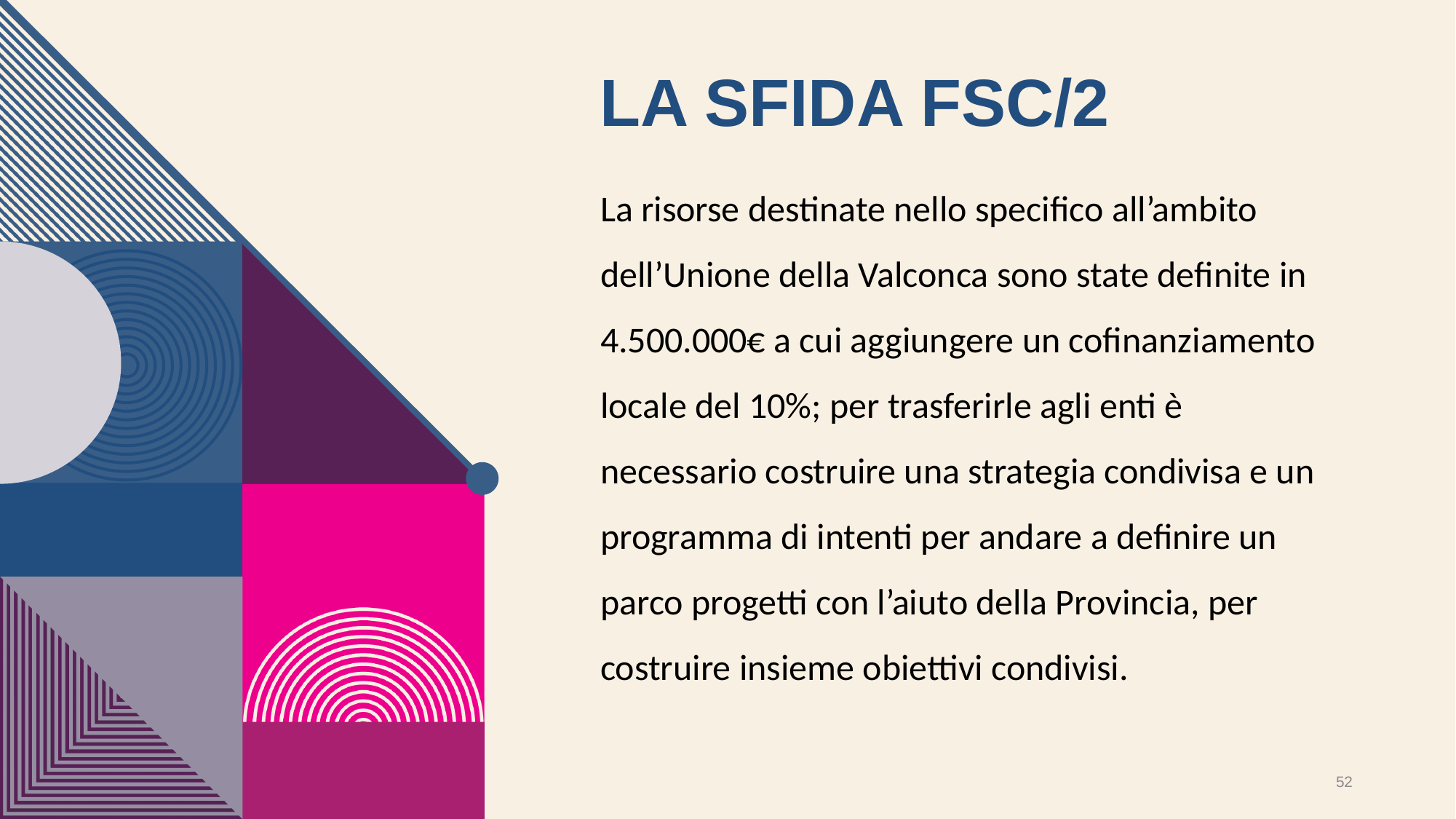

# La sfida fsc/2
La risorse destinate nello specifico all’ambito dell’Unione della Valconca sono state definite in 4.500.000€ a cui aggiungere un cofinanziamento locale del 10%; per trasferirle agli enti è necessario costruire una strategia condivisa e un programma di intenti per andare a definire un parco progetti con l’aiuto della Provincia, per costruire insieme obiettivi condivisi.

52